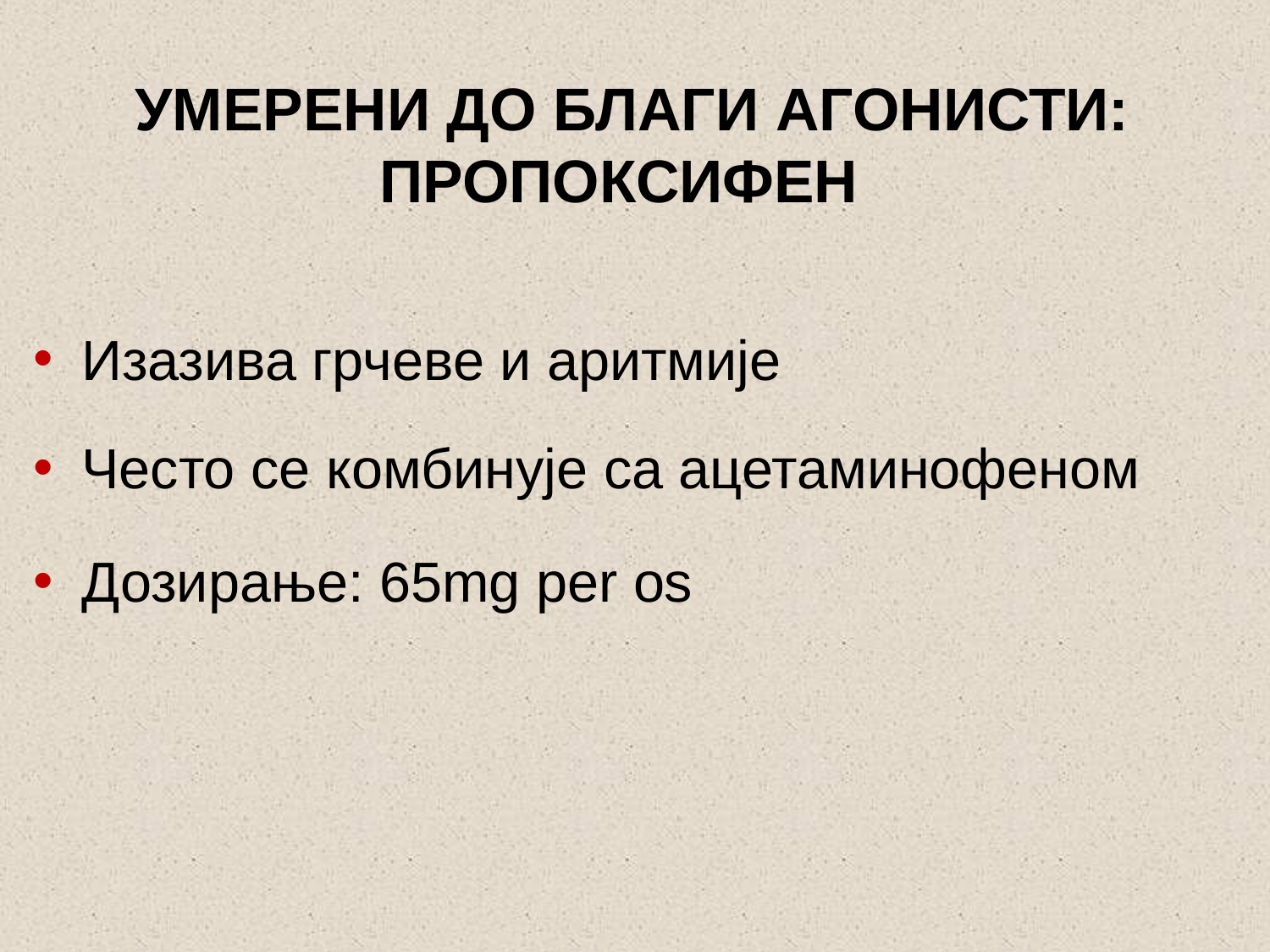

# УМЕРЕНИ ДО БЛАГИ АГОНИСТИ: ПРОПОКСИФЕН
Изазива грчеве и аритмије

Често се комбинује са ацетаминофеном

Дозирање: 65mg per os